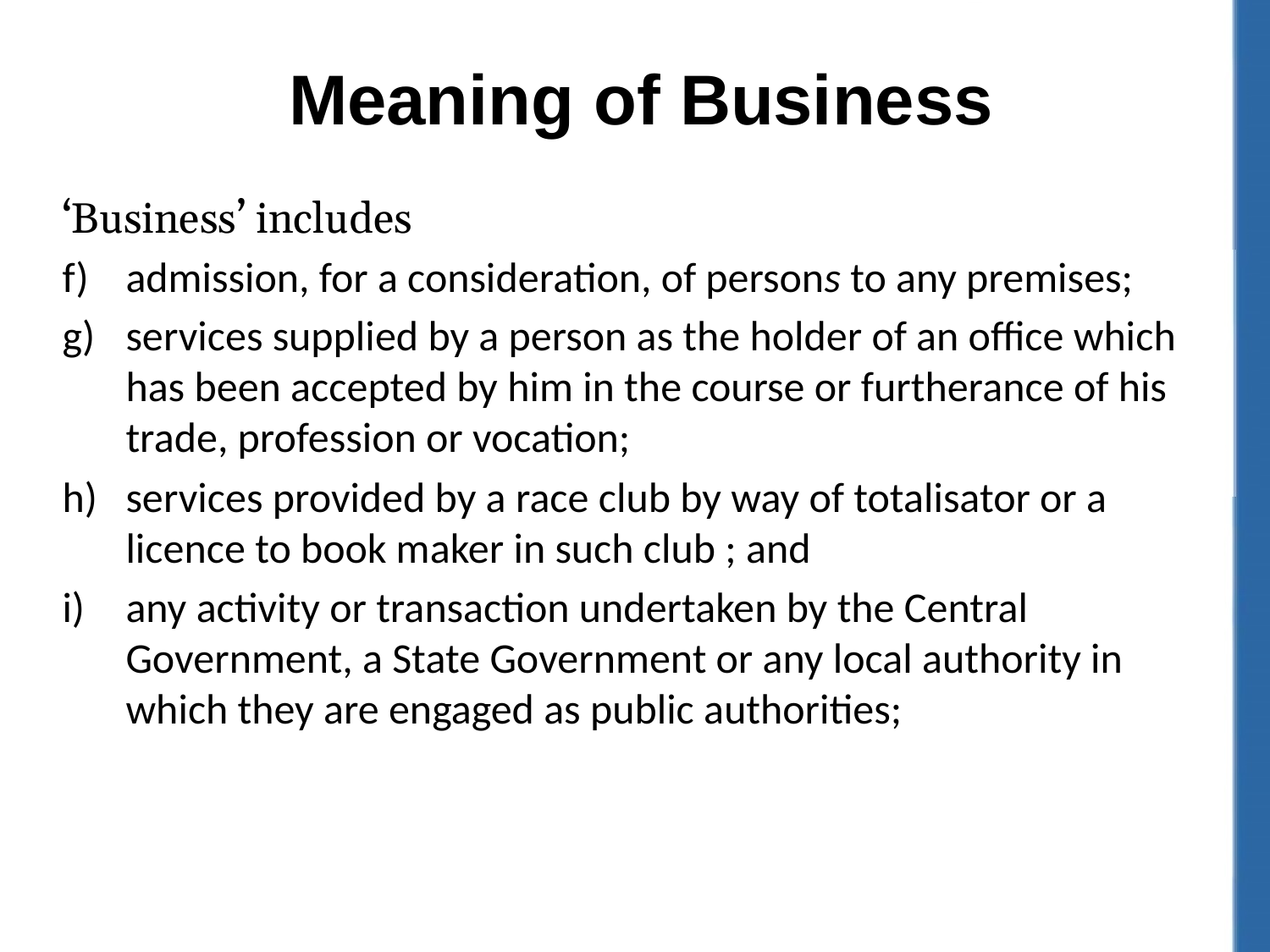

# Meaning of Business
‘Business’ includes
admission, for a consideration, of persons to any premises;
services supplied by a person as the holder of an office which has been accepted by him in the course or furtherance of his trade, profession or vocation;
services provided by a race club by way of totalisator or a licence to book maker in such club ; and
any activity or transaction undertaken by the Central Government, a State Government or any local authority in which they are engaged as public authorities;